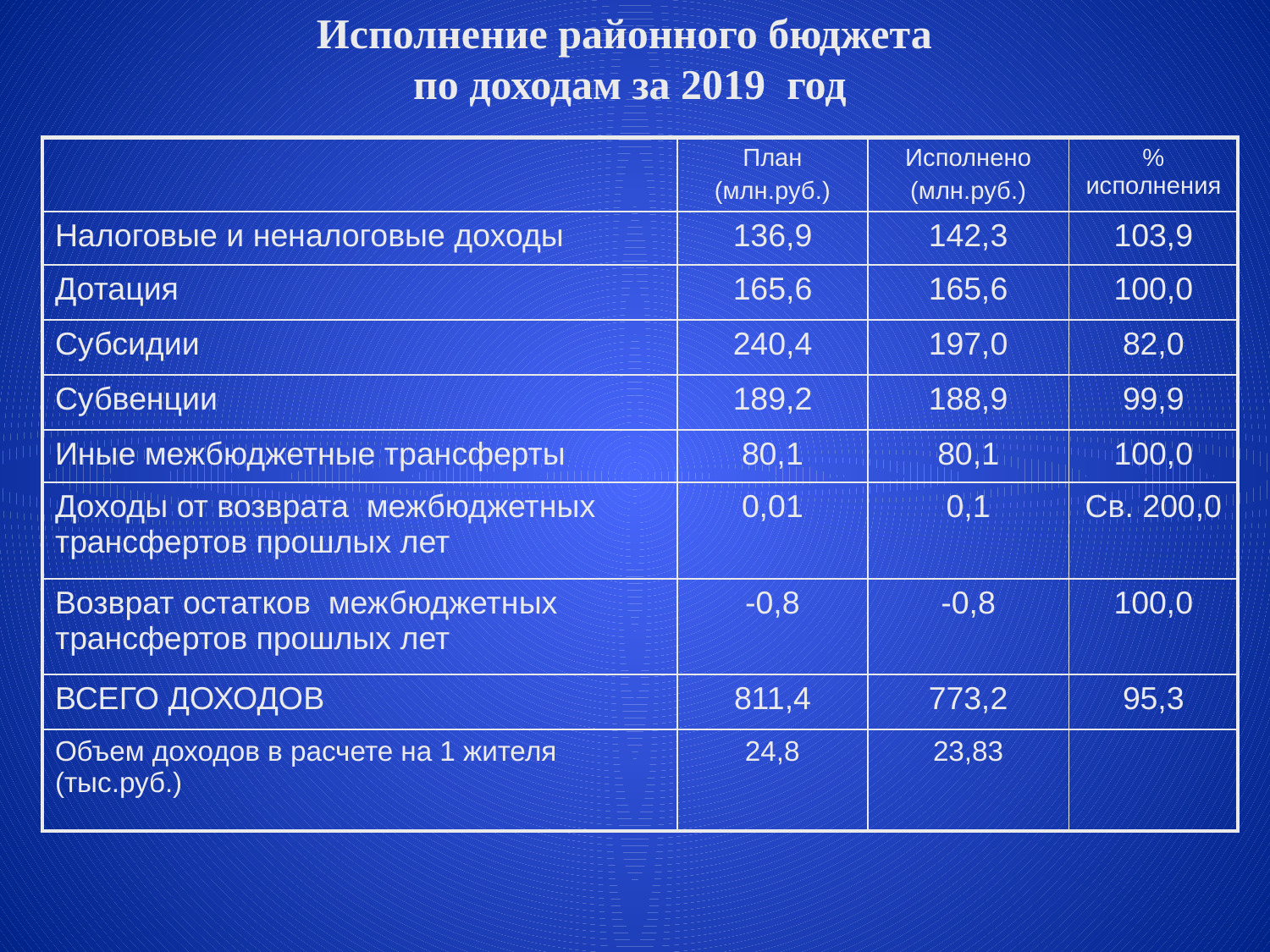

Исполнение районного бюджета
 по доходам за 2019  год
|  | План (млн.руб.) | Исполнено (млн.руб.) | % исполнения |
| --- | --- | --- | --- |
| Налоговые и неналоговые доходы | 136,9 | 142,3 | 103,9 |
| Дотация | 165,6 | 165,6 | 100,0 |
| Субсидии | 240,4 | 197,0 | 82,0 |
| Субвенции | 189,2 | 188,9 | 99,9 |
| Иные межбюджетные трансферты | 80,1 | 80,1 | 100,0 |
| Доходы от возврата межбюджетных трансфертов прошлых лет | 0,01 | 0,1 | Св. 200,0 |
| Возврат остатков межбюджетных трансфертов прошлых лет | -0,8 | -0,8 | 100,0 |
| ВСЕГО ДОХОДОВ | 811,4 | 773,2 | 95,3 |
| Объем доходов в расчете на 1 жителя (тыс.руб.) | 24,8 | 23,83 |  |